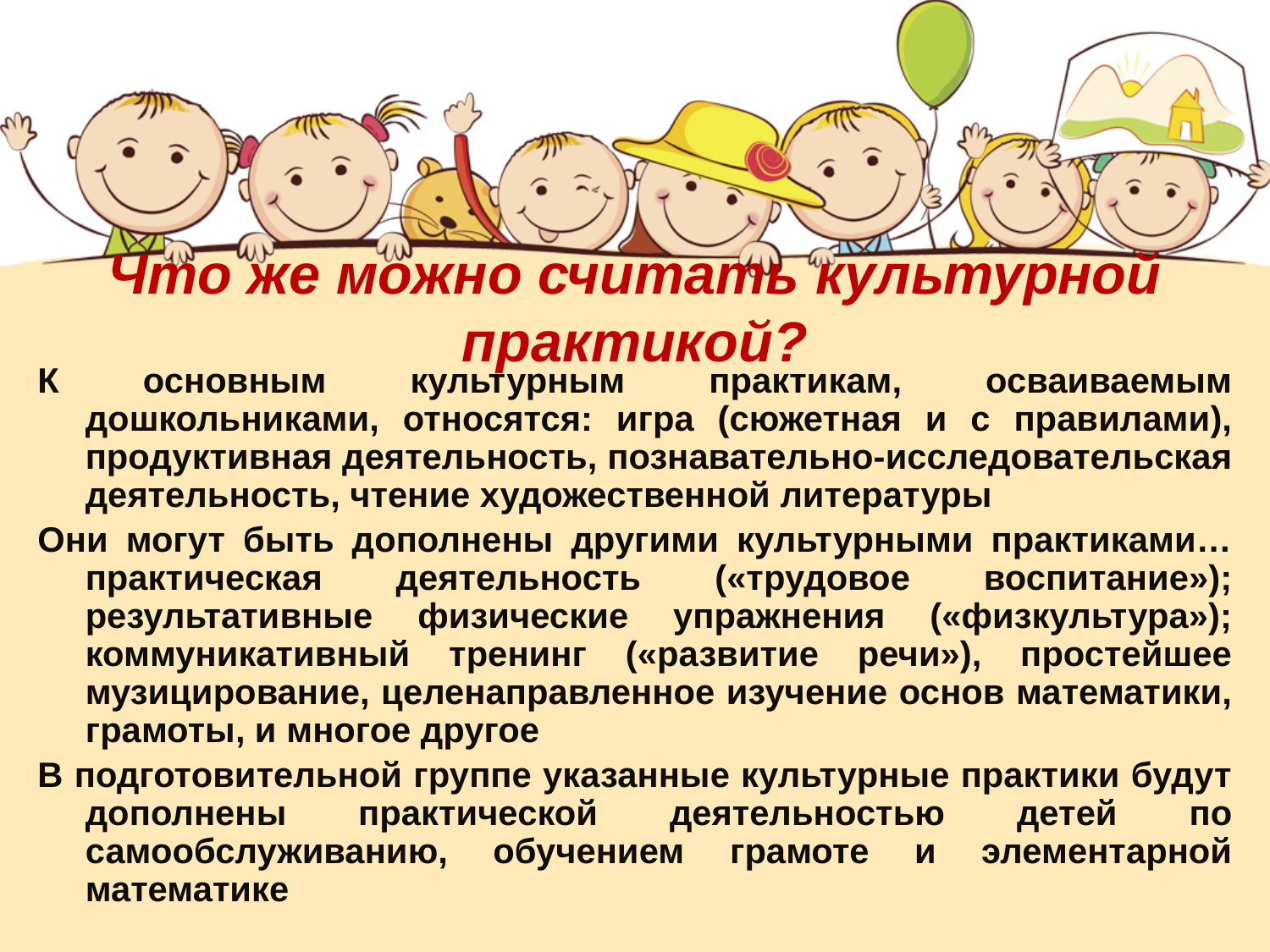

# Что же можно считать культурной практикой?
К основным культурным практикам, осваиваемым дошкольниками, относятся: игра (сюжетная и с правилами), продуктивная деятельность, познавательно-исследовательская деятельность, чтение художественной литературы
Они могут быть дополнены другими культурными практиками… практическая деятельность («трудовое воспитание»); результативные физические упражнения («физкультура»); коммуникативный тренинг («развитие речи»), простейшее музицирование, целенаправленное изучение основ математики, грамоты, и многое другое
В подготовительной группе указанные культурные практики будут дополнены практической деятельностью детей по самообслуживанию, обучением грамоте и элементарной математике